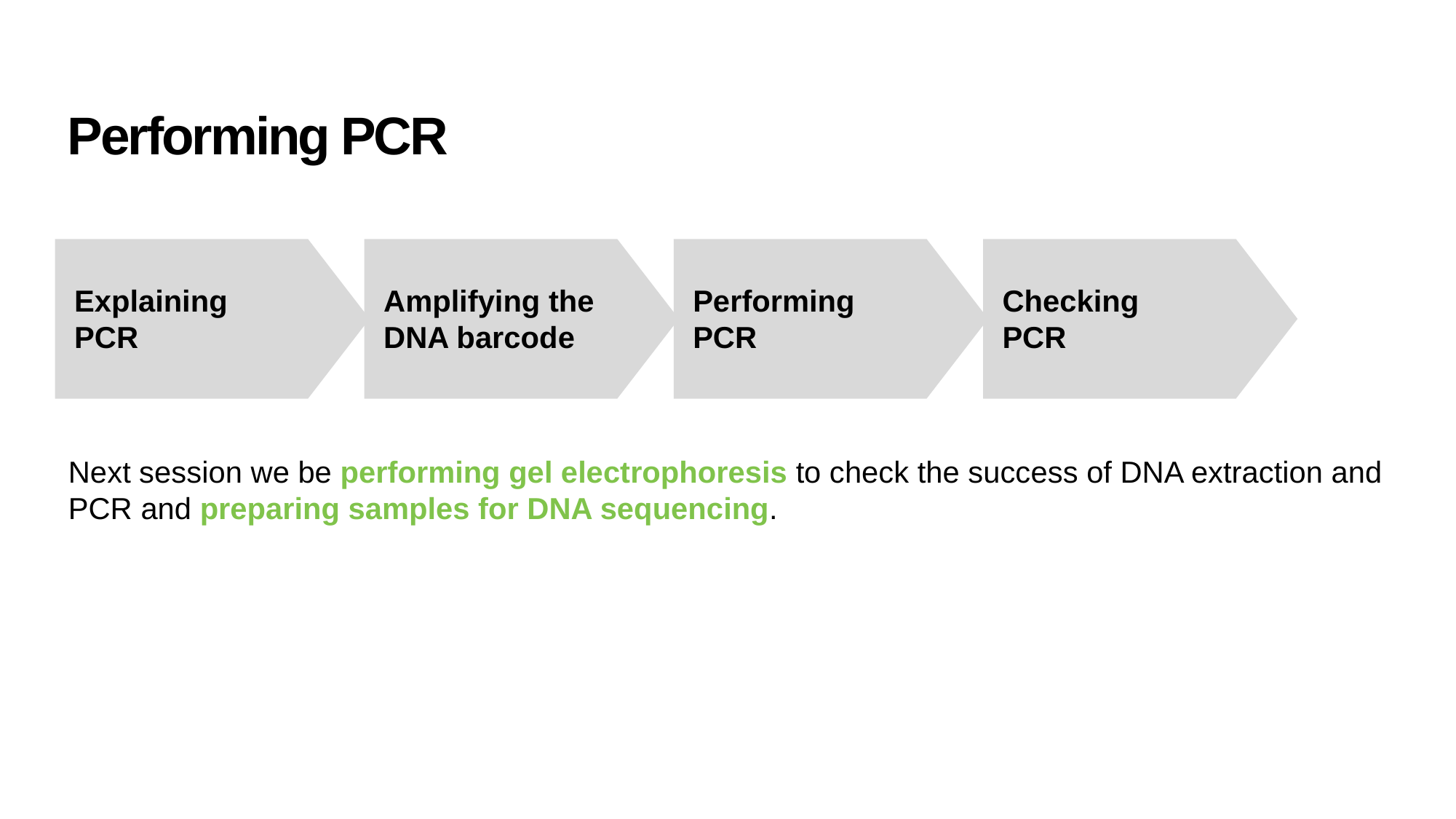

# Performing PCR

Explaining PCR
Amplifying the DNA barcode
Performing PCR
Checking PCR
Next session we be performing gel electrophoresis to check the success of DNA extraction and PCR and preparing samples for DNA sequencing.